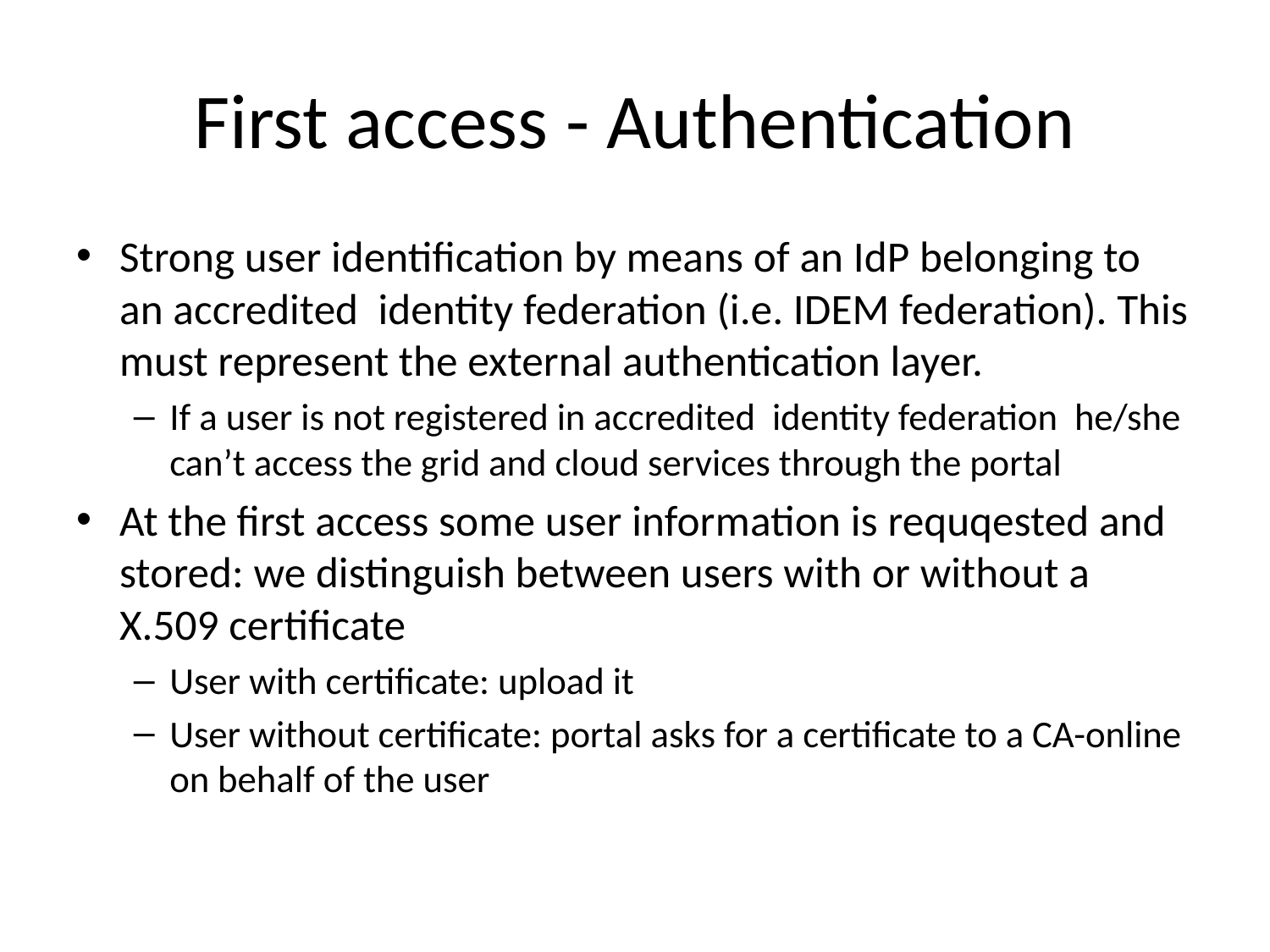

# First access - Authentication
Strong user identification by means of an IdP belonging to an accredited  identity federation (i.e. IDEM federation). This must represent the external authentication layer.
If a user is not registered in accredited  identity federation  he/she can’t access the grid and cloud services through the portal
At the first access some user information is requqested and stored: we distinguish between users with or without a X.509 certificate
User with certificate: upload it
User without certificate: portal asks for a certificate to a CA-online on behalf of the user